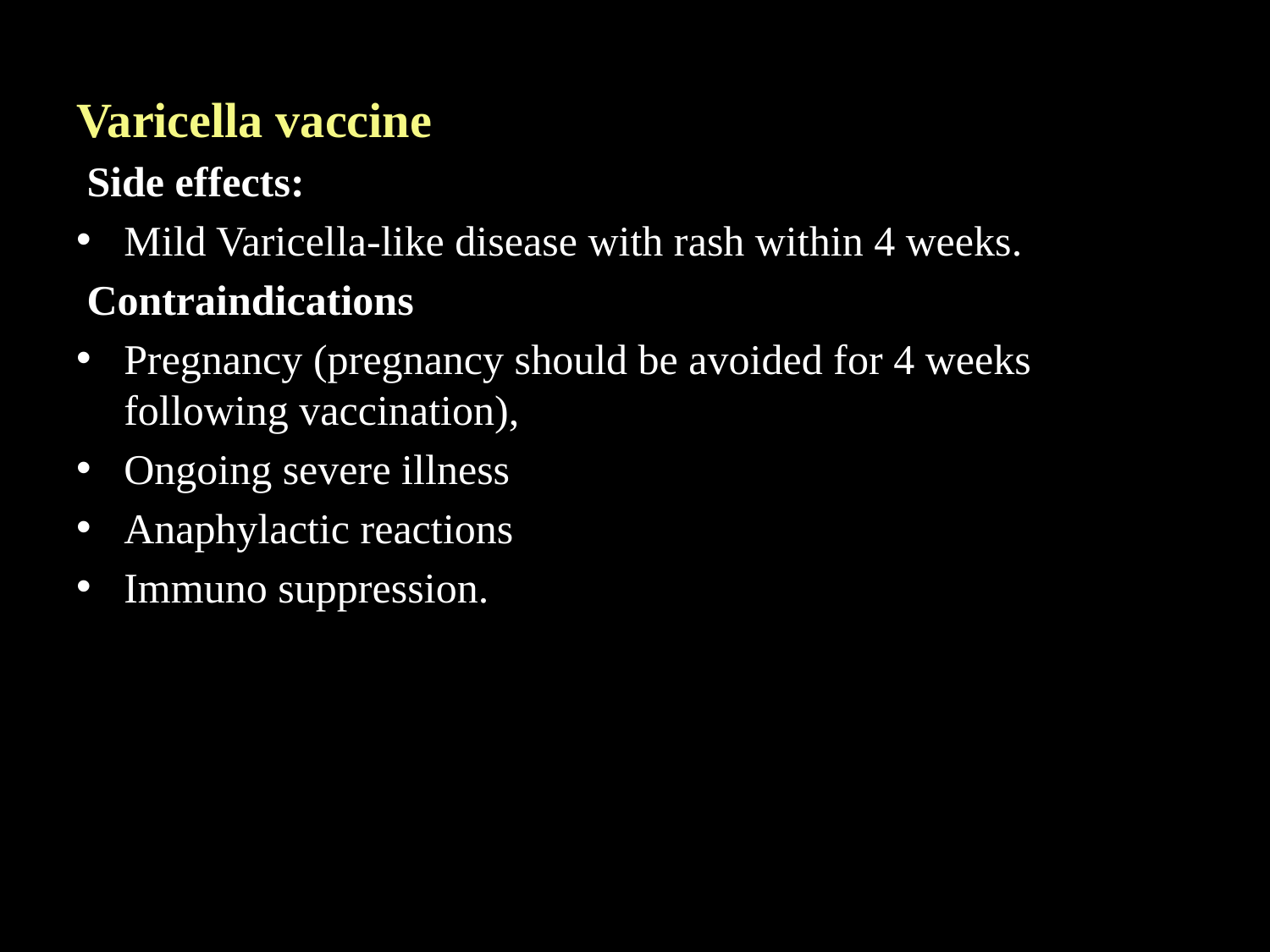

# Varicella vaccine
 Side effects:
Mild Varicella-like disease with rash within 4 weeks.
 Contraindications
Pregnancy (pregnancy should be avoided for 4 weeks following vaccination),
Ongoing severe illness
Anaphylactic reactions
Immuno suppression.